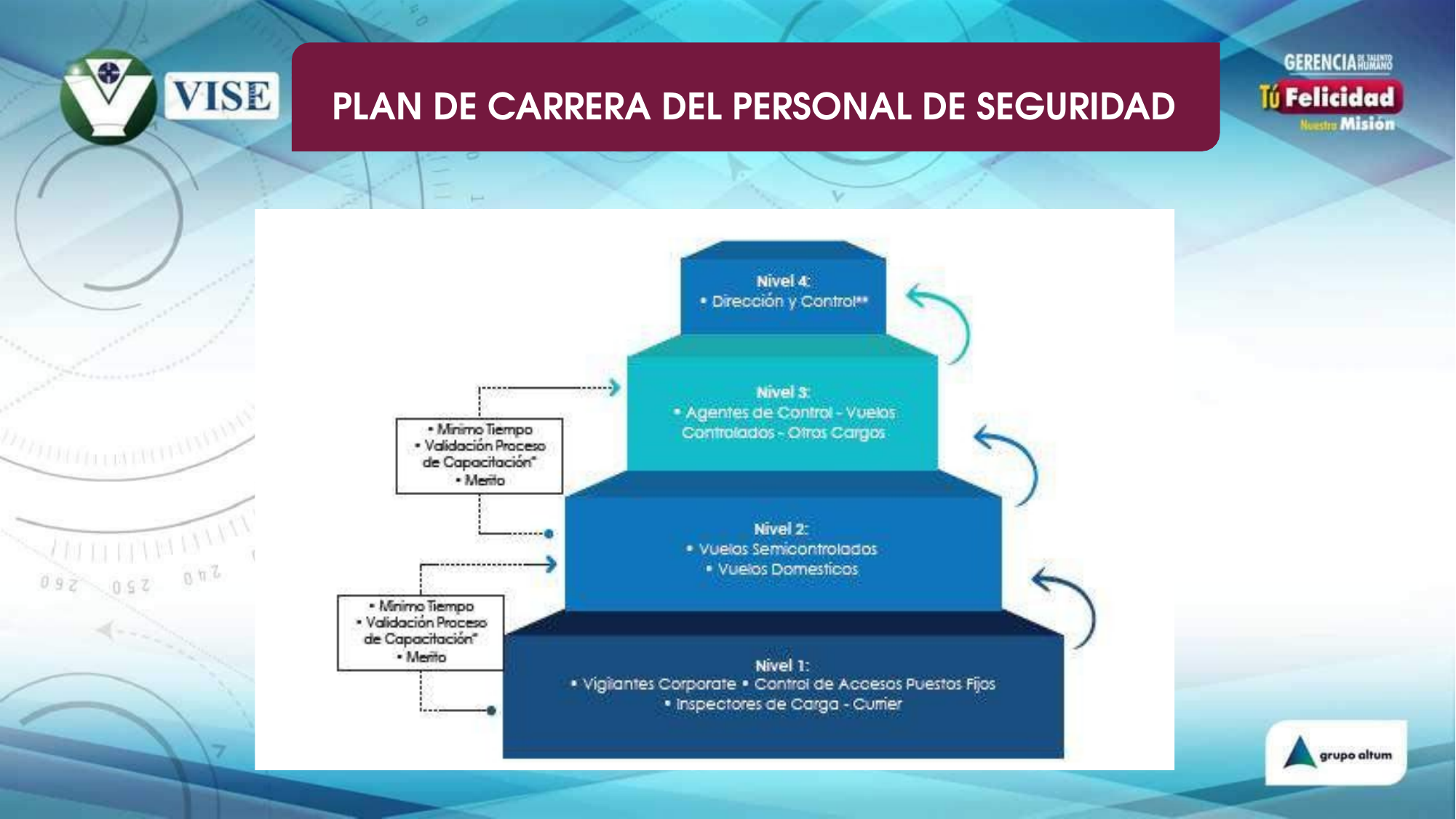

# PLAN DE CARRERA DEL PERSONAL DE SEGURIDAD